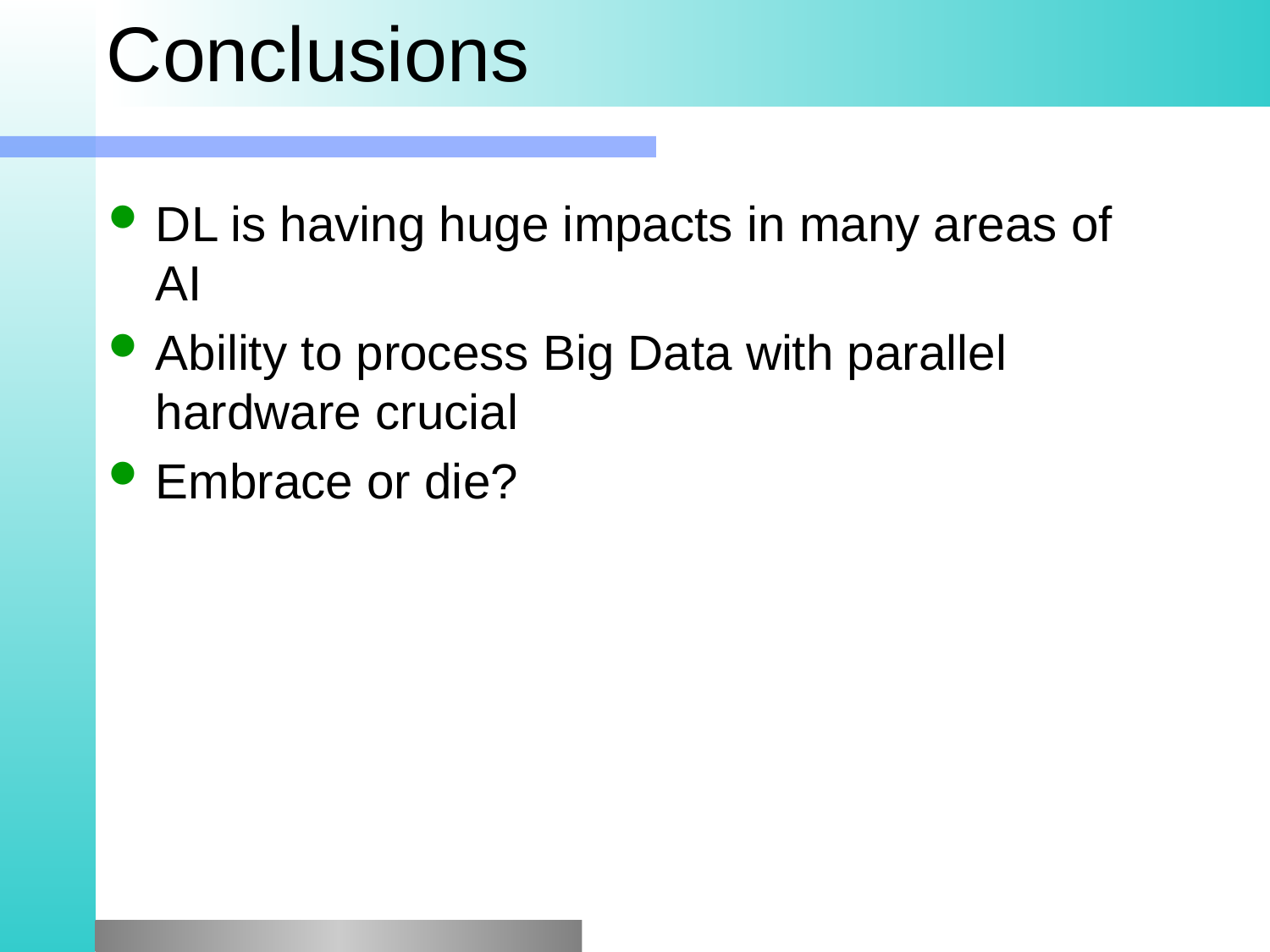

# Conclusions
DL is having huge impacts in many areas of AI
Ability to process Big Data with parallel hardware crucial
Embrace or die?